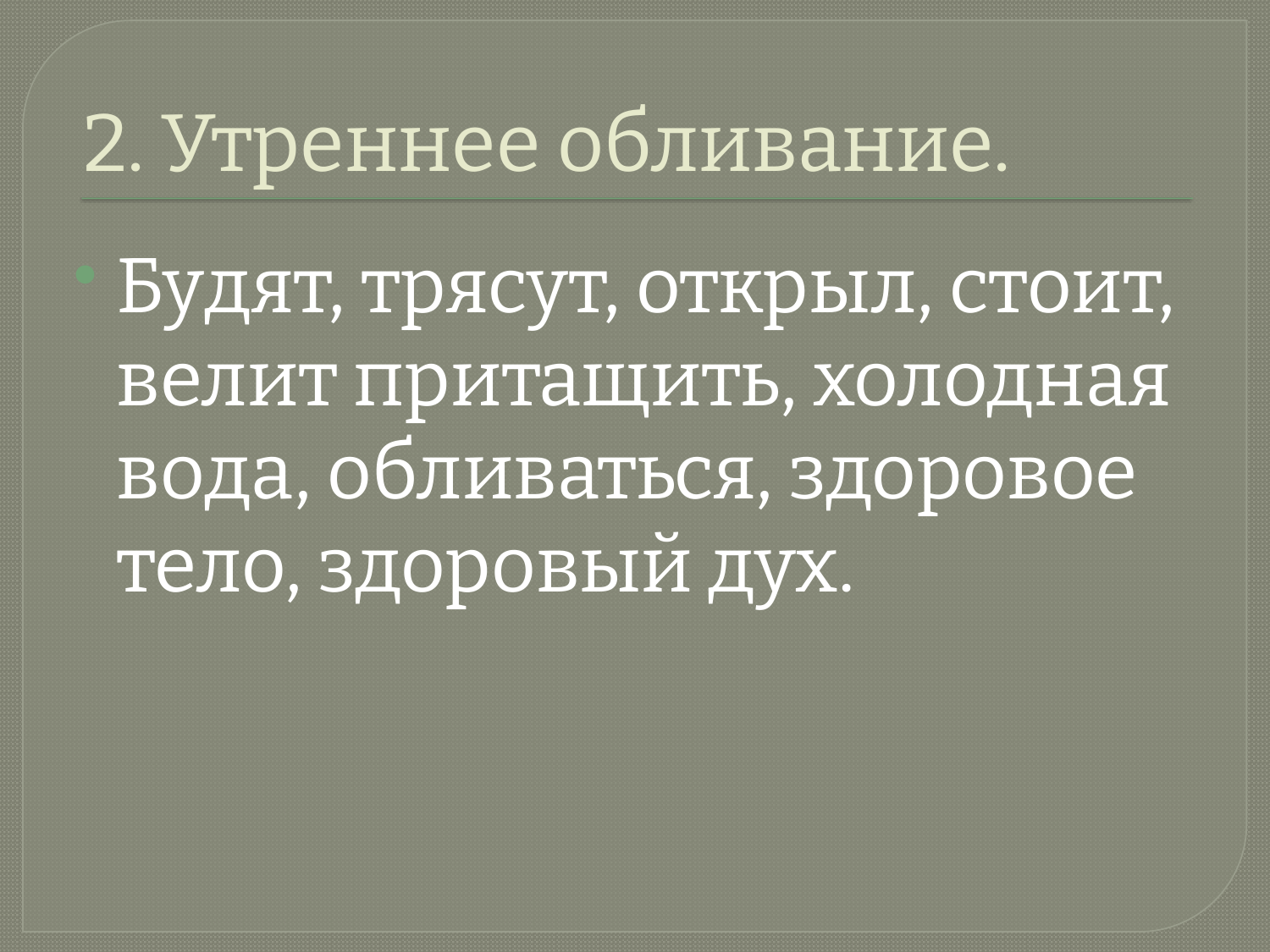

# 2. Утреннее обливание.
Будят, трясут, открыл, стоит, велит притащить, холодная вода, обливаться, здоровое тело, здоровый дух.